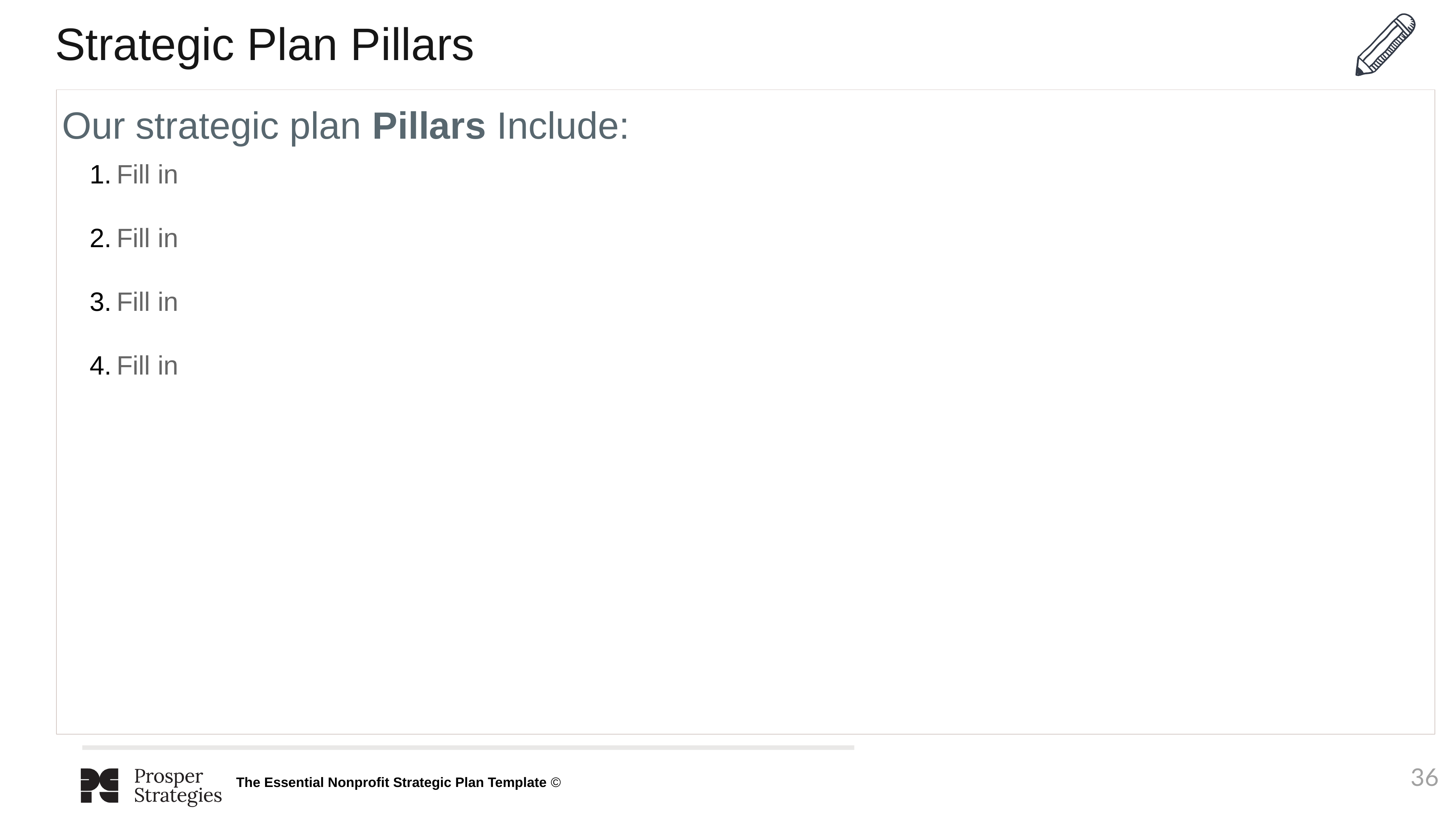

Strategic Plan Pillars

Fill in
Fill in
Fill in
Fill in

Our strategic plan Pillars Include:
36